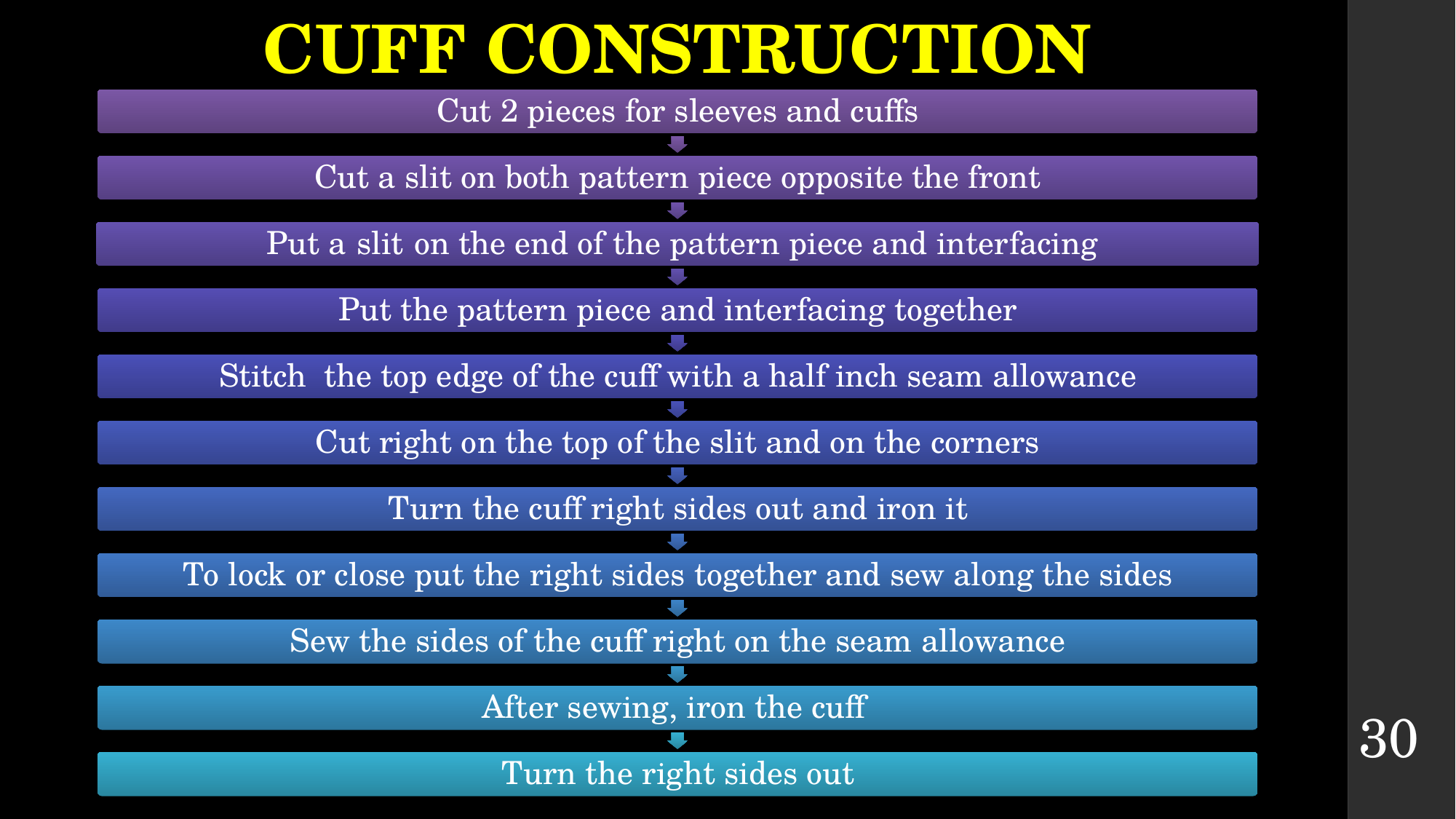

# CUFF CONSTRUCTION
Cut 2 pieces for sleeves and cuffs

Cut a slit on both pattern piece opposite the front

 Put a slit on the end of the pattern piece and interfacing

Put the pattern piece and interfacing together

Stitch  the top edge of the cuff with a half inch seam allowance

Cut right on the top of the slit and on the corners

Turn the cuff right sides out and iron it

To lock or close put the right sides together and sew along the sides

Sew the sides of the cuff right on the seam allowance

After sewing, iron the cuff

Turn the right sides out
30